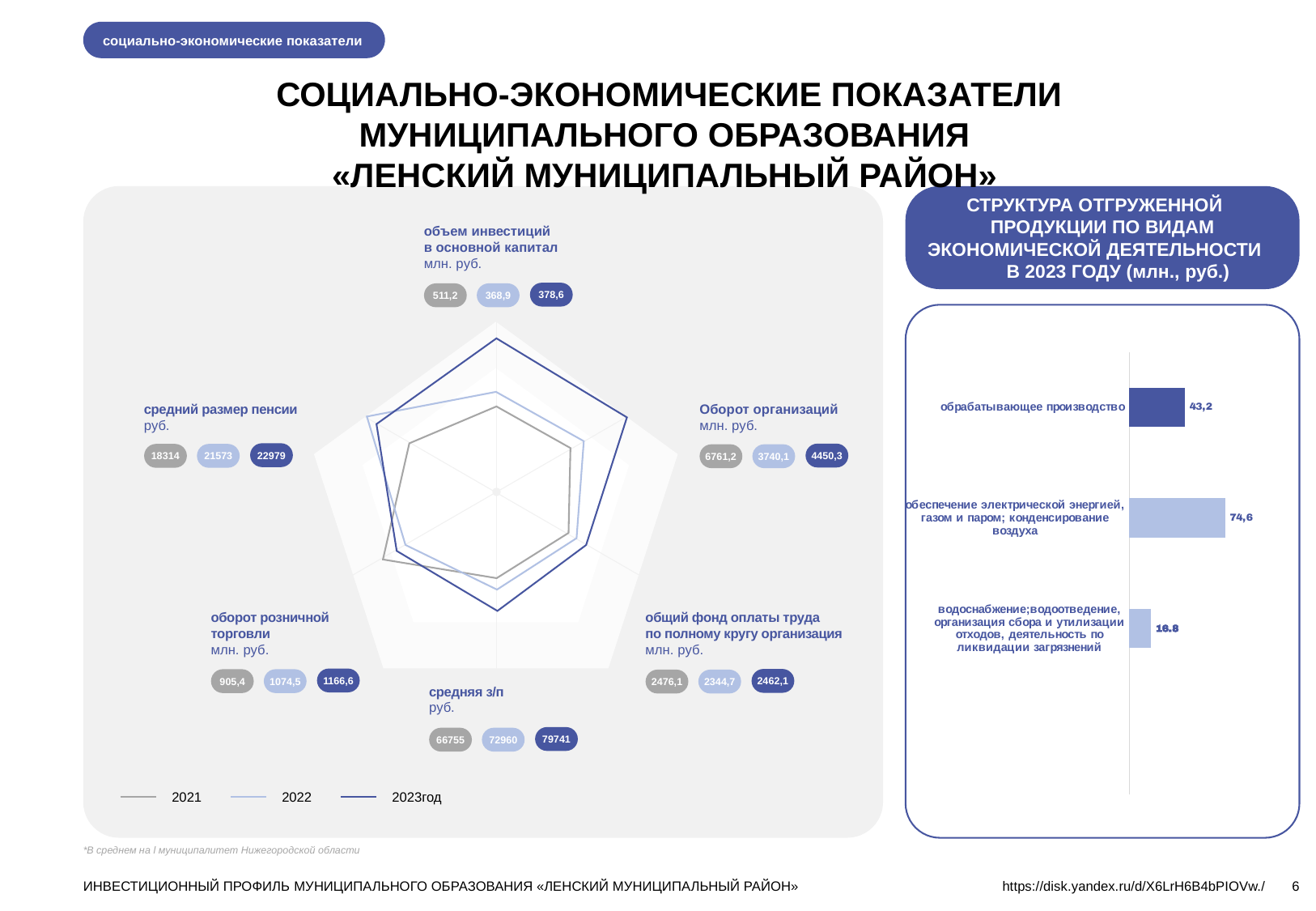

социально-экономические показатели
СОЦИАЛЬНО-ЭКОНОМИЧЕСКИЕ ПОКАЗАТЕЛИ
МУНИЦИПАЛЬНОГО ОБРАЗОВАНИЯ
«ЛЕНСКИЙ МУНИЦИПАЛЬНЫЙ РАЙОН»
СТРУКТУРА ОТГРУЖЕННОЙ    ПРОДУКЦИИ ПО ВИДАМ ЭКОНОМИЧЕСКОЙ ДЕЯТЕЛЬНОСТИ          В 2023 ГОДУ (млн., руб.)

объем инвестиций
в основной капитал млн. руб.
378,6
511,2
368,9

### Chart

| Category | Ряд 1 |
|---|---|
|  | None |
| водоснабжение;водоотведение, организация сбора и утилизации отходов, деятельность по ликвидации загрязнений | 16.8 |
| обеспечение электрической энергией, газом и паром; конденсирование воздуха | 74.6 |
| обрабатывающее производство | 43.2 |

средний размер пенсии
руб.
Оборот организаций
млн. руб.

22979
4450,3
18314
21573
6761,2
3740,1
оборот розничной торговли
млн. руб.
общий фонд оплаты труда       по полному кругу организация
млн. руб.
1166,6
2462,1
905,4
1074,5
2476,1
2344,7
средняя з/п
руб.
79741
66755
72960
2021
2022
2023год
*В среднем на l муниципалитет Нижегородской области
ИНВЕСТИЦИОННЫЙ ПРОФИЛЬ МУНИЦИПАЛЬНОГО ОБРАЗОВАНИЯ «ЛЕНСКИЙ МУНИЦИПАЛЬНЫЙ РАЙОН»
https://disk.yandex.ru/d/X6LrH6B4bPIOVw./
6